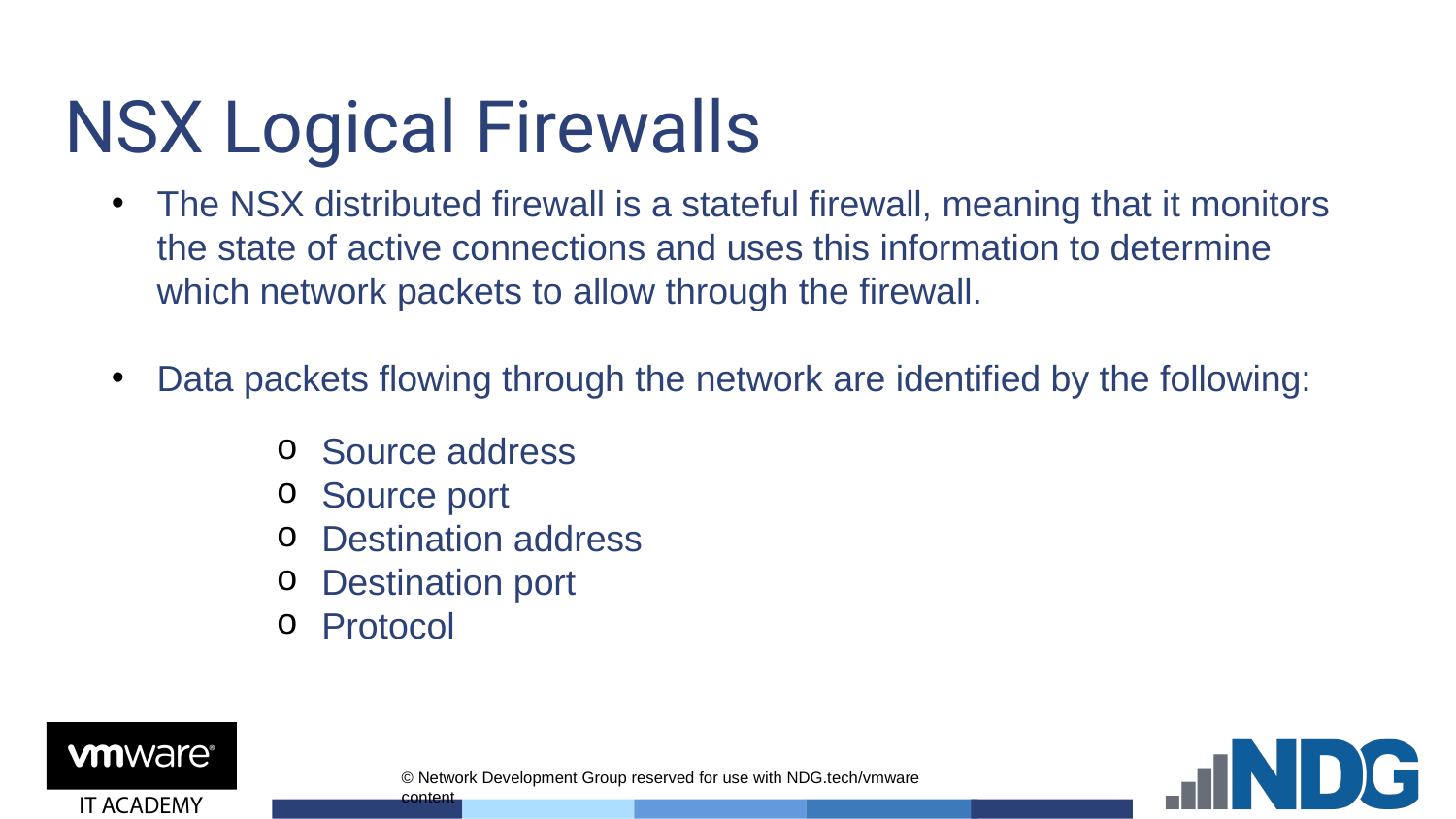

# NSX Logical Firewalls
The NSX distributed firewall is a stateful firewall, meaning that it monitors the state of active connections and uses this information to determine which network packets to allow through the firewall.

Data packets flowing through the network are identified by the following:
Source address
Source port
Destination address
Destination port
Protocol